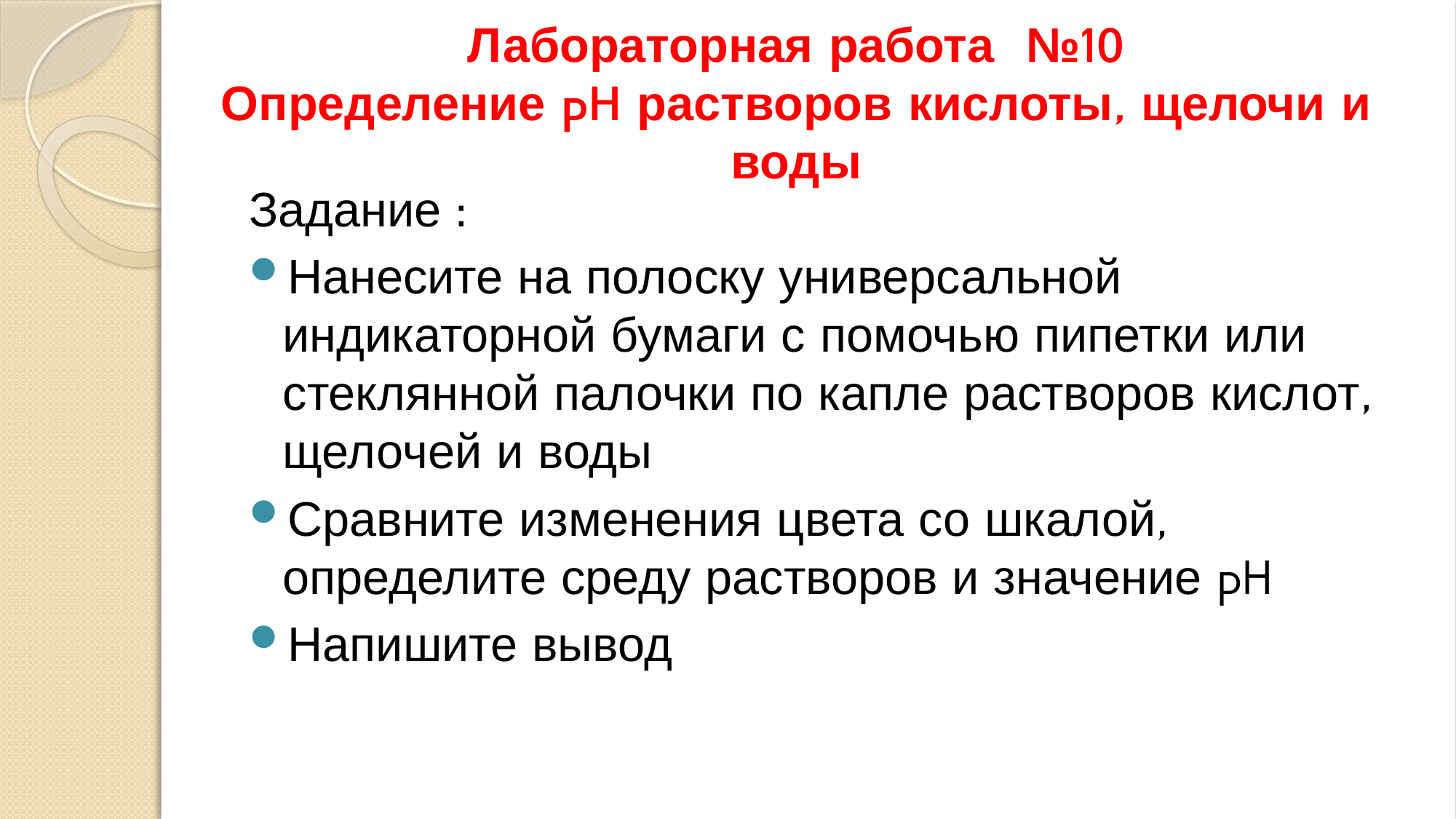

# Лабораторная работа  №10 Определение pH растворов кислоты, щелочи и воды
Задание :
Нанесите на полоску универсальной индикаторной бумаги с помочью пипетки или стеклянной палочки по капле растворов кислот, щелочей и воды
Сравните изменения цвета со шкалой, определите среду растворов и значение pH
Напишите вывод